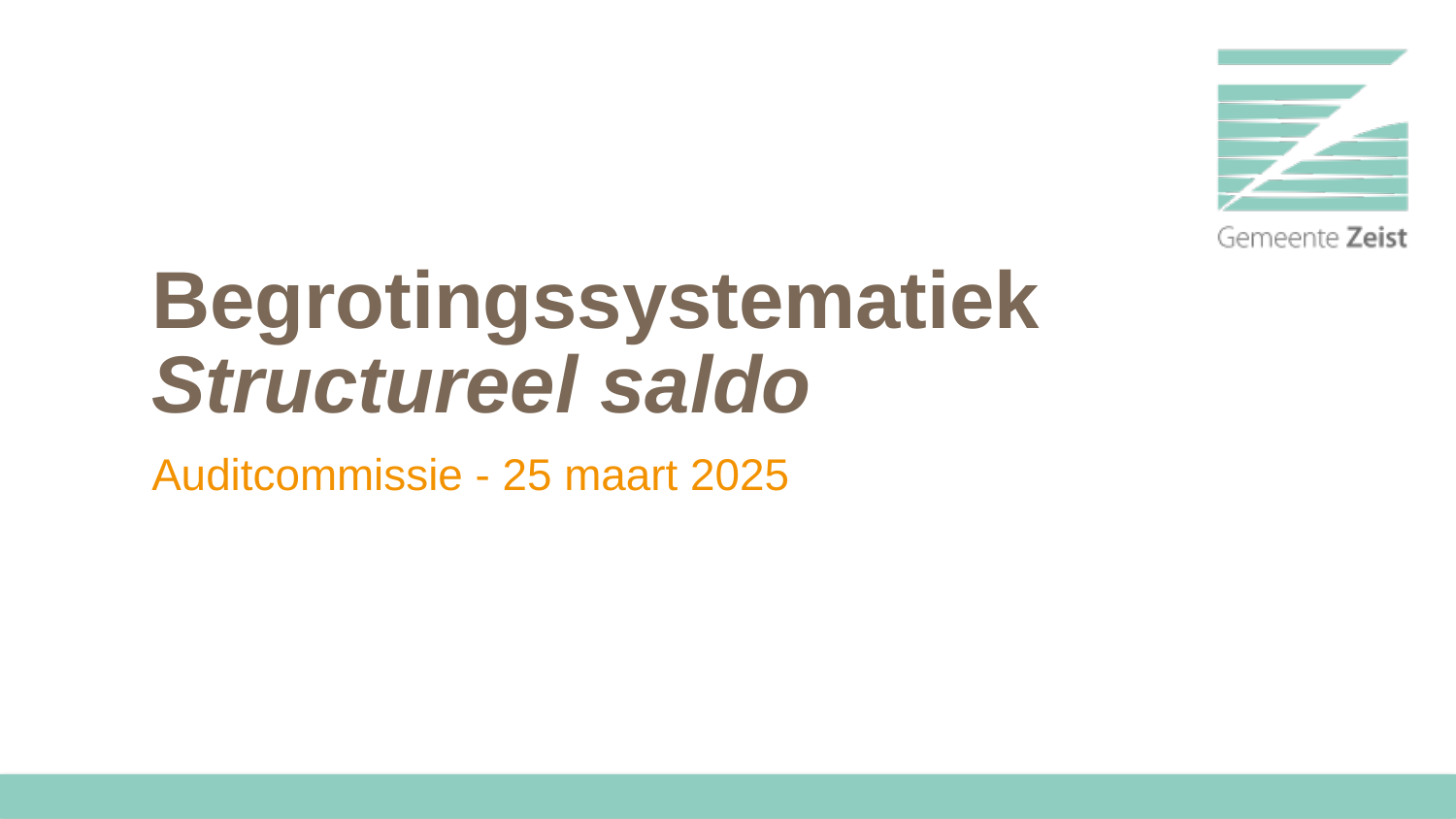

# Begrotingssystematiek Structureel saldo
Auditcommissie - 25 maart 2025